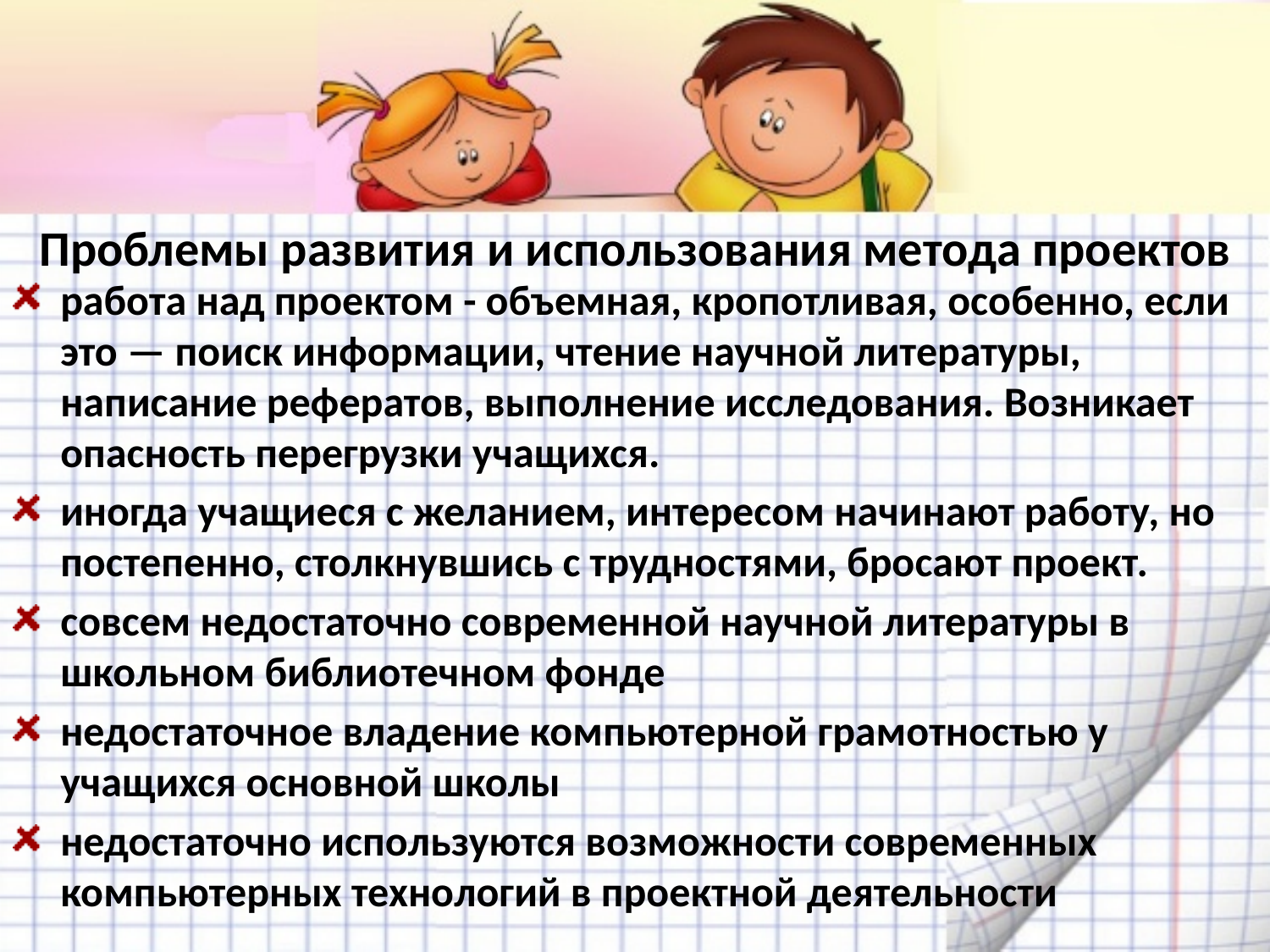

# Проблемы развития и использования метода проектов
работа над проектом - объемная, кропотливая, особенно, если это — поиск информации, чтение научной литературы, написание рефератов, выполнение исследования. Возникает опасность перегрузки учащихся.
иногда учащиеся с желанием, интересом начинают работу, но постепенно, столкнувшись с трудностями, бросают проект.
совсем недостаточно современной научной литературы в школьном библиотечном фонде
недостаточное владение компьютерной грамотностью у учащихся основной школы
недостаточно используются возможности современных компьютерных технологий в проектной деятельности